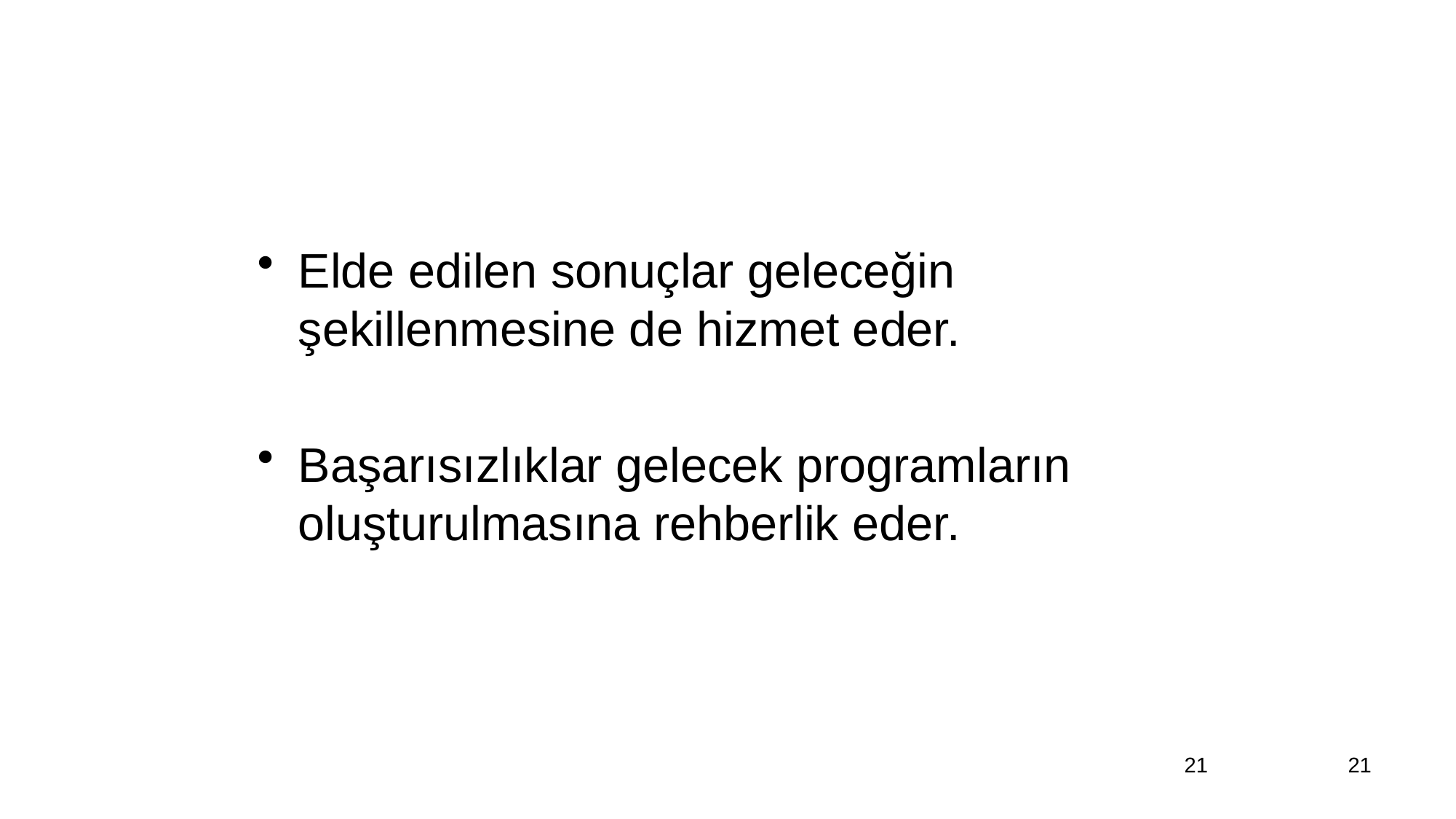

Elde edilen sonuçlar geleceğin şekillenmesine de hizmet eder.

Başarısızlıklar gelecek programların oluşturulmasına rehberlik eder.

21
21